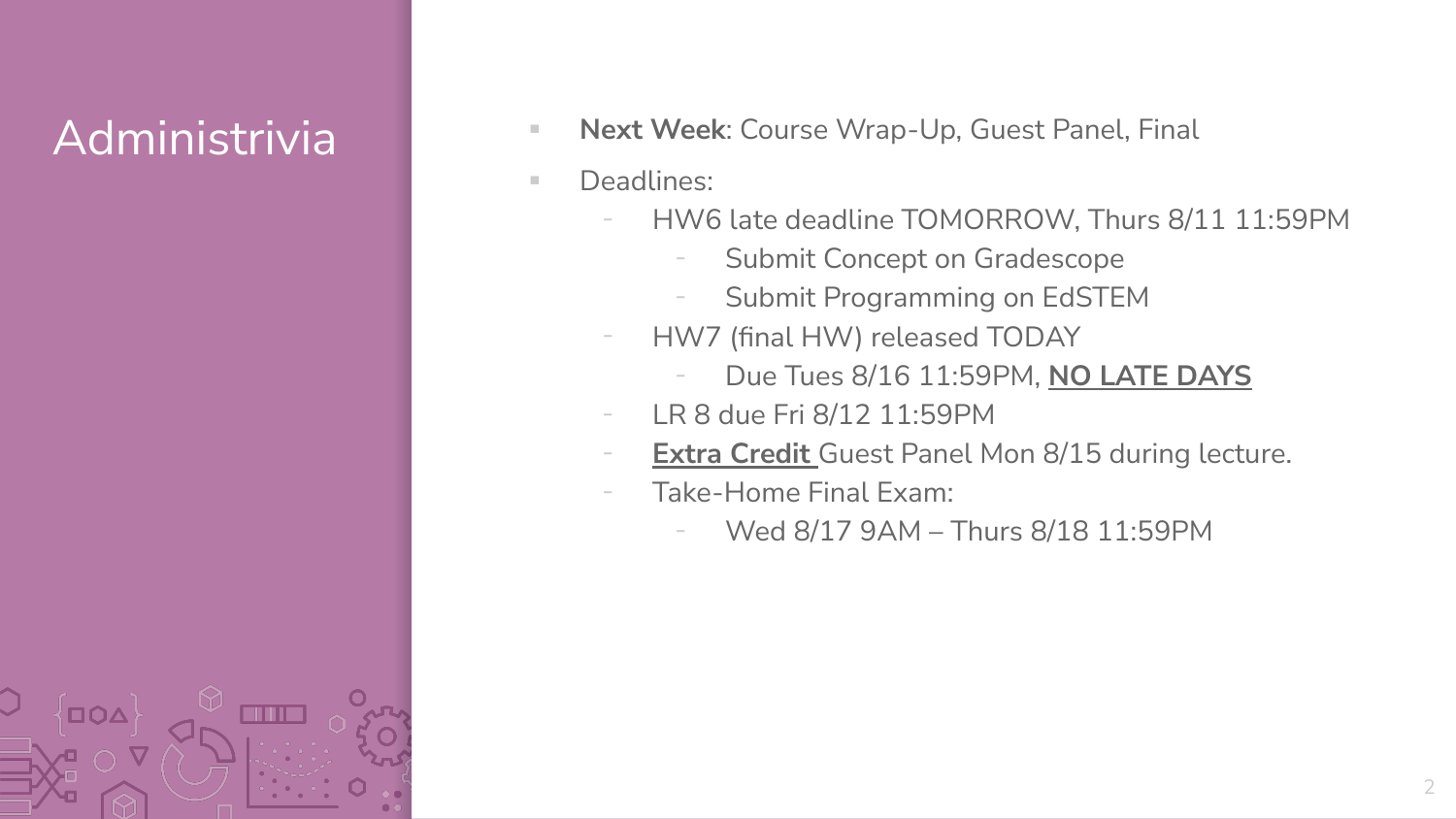

# Administrivia
Next Week: Course Wrap-Up, Guest Panel, Final
Deadlines:
HW6 late deadline TOMORROW, Thurs 8/11 11:59PM
Submit Concept on Gradescope
Submit Programming on EdSTEM
HW7 (final HW) released TODAY
Due Tues 8/16 11:59PM, NO LATE DAYS
LR 8 due Fri 8/12 11:59PM
Extra Credit Guest Panel Mon 8/15 during lecture.
Take-Home Final Exam:
Wed 8/17 9AM – Thurs 8/18 11:59PM
2